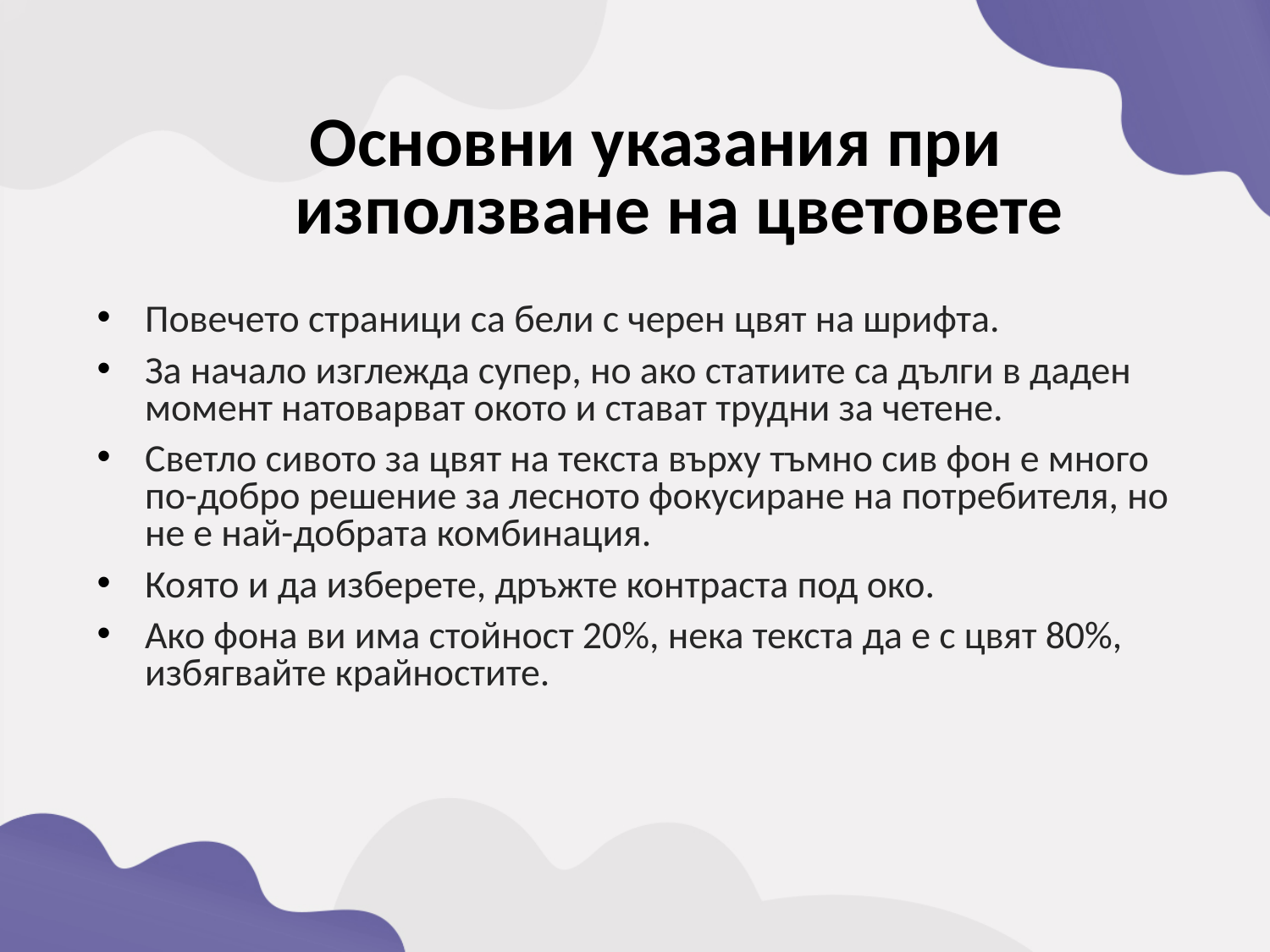

Основни указания при използване на цветовете

Повечето страници са бели с черен цвят на шрифта.
За начало изглежда супер, но ако статиите са дълги в даден момент натоварват окото и стават трудни за четене.
Светло сивото за цвят на текста върху тъмно сив фон е много по-добро решение за лесното фокусиране на потребителя, но не е най-добрата комбинация.
Която и да изберете, дръжте контраста под око.
Ако фона ви има стойност 20%, нека текста да е с цвят 80%, избягвайте крайностите.